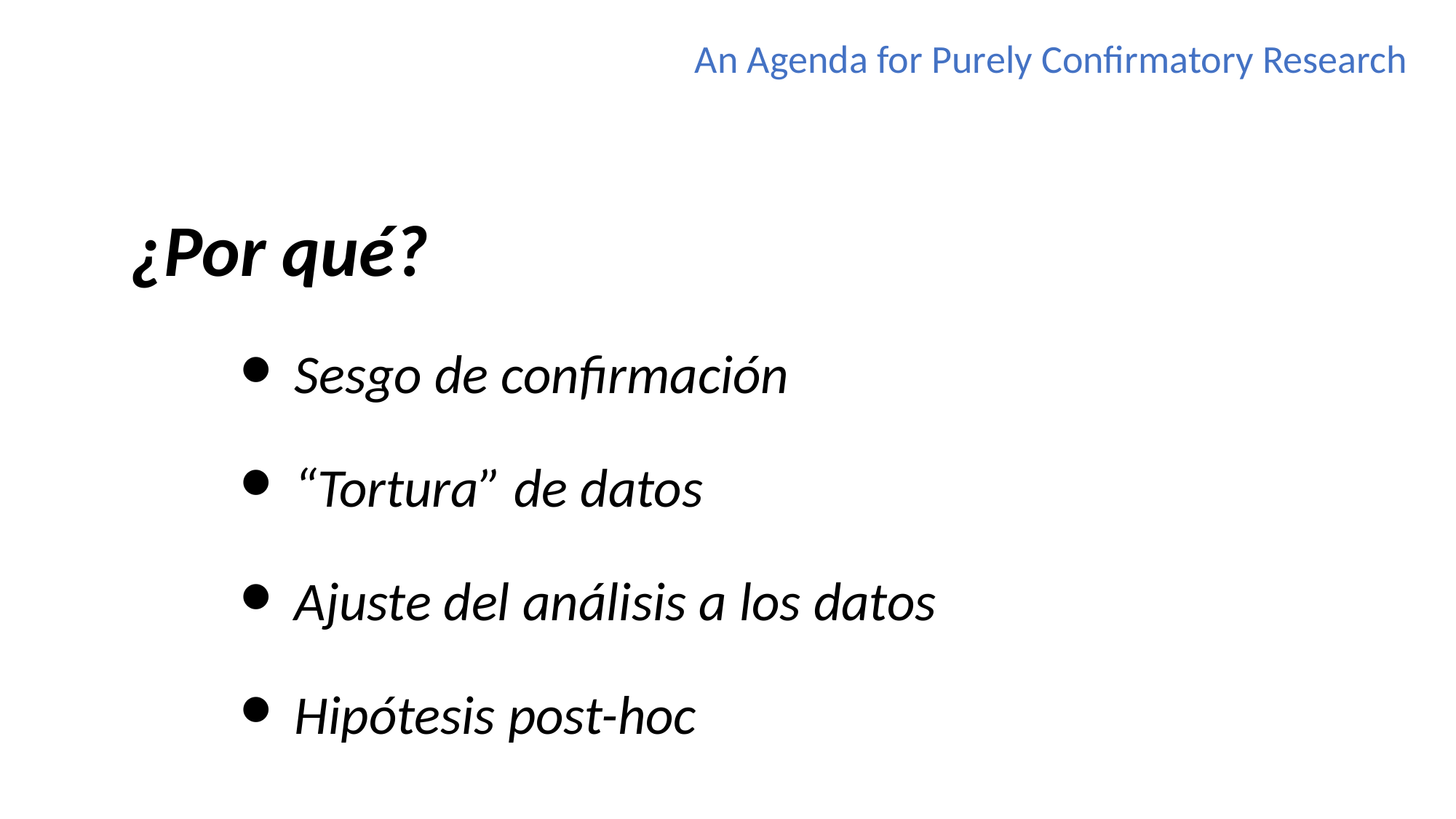

An Agenda for Purely Confirmatory Research
¿Por qué?
Sesgo de confirmación
“Tortura” de datos
Ajuste del análisis a los datos
Hipótesis post-hoc